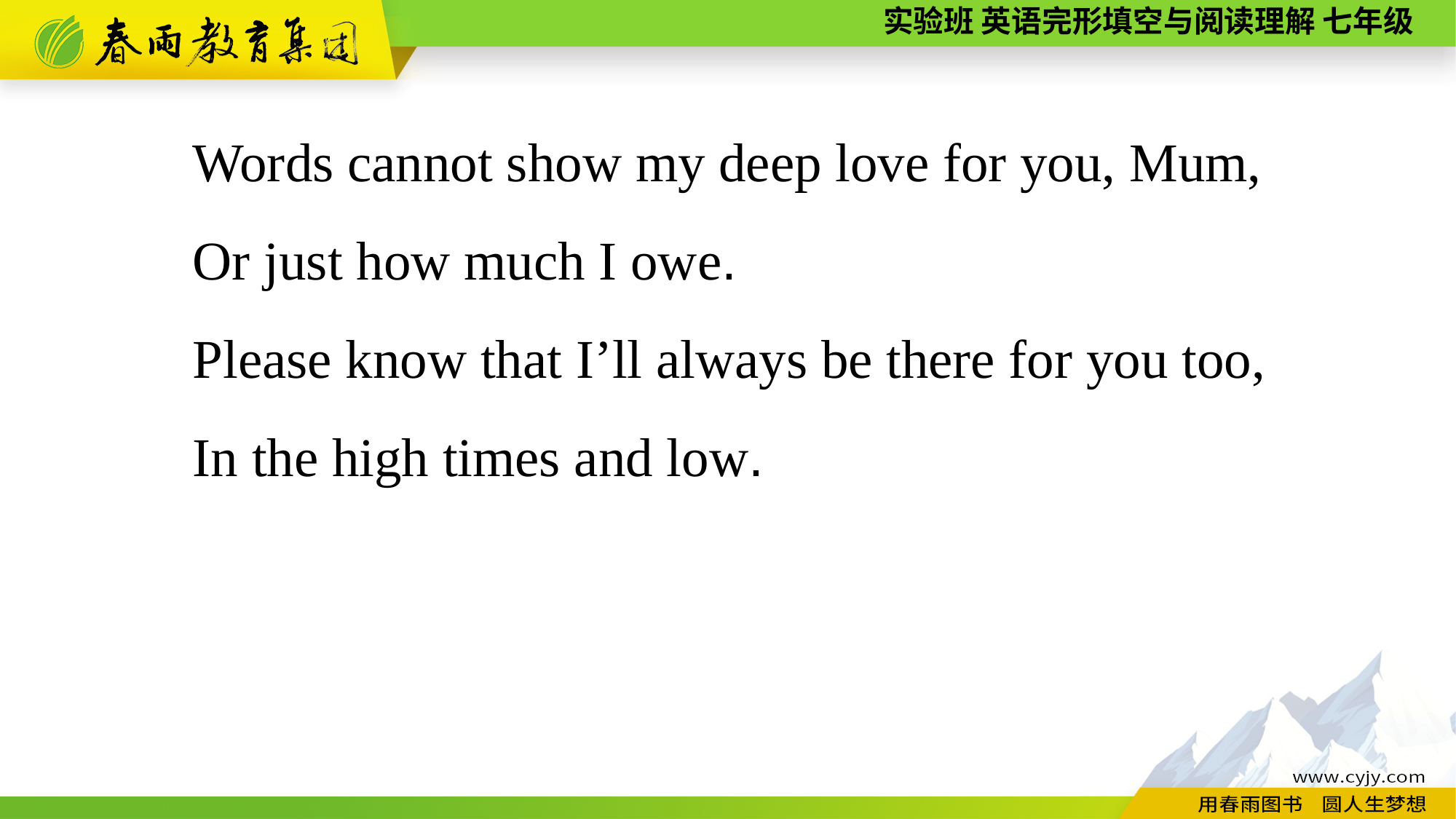

Words cannot show my deep love for you, Mum,
Or just how much I owe.
Please know that I’ll always be there for you too,
In the high times and low.